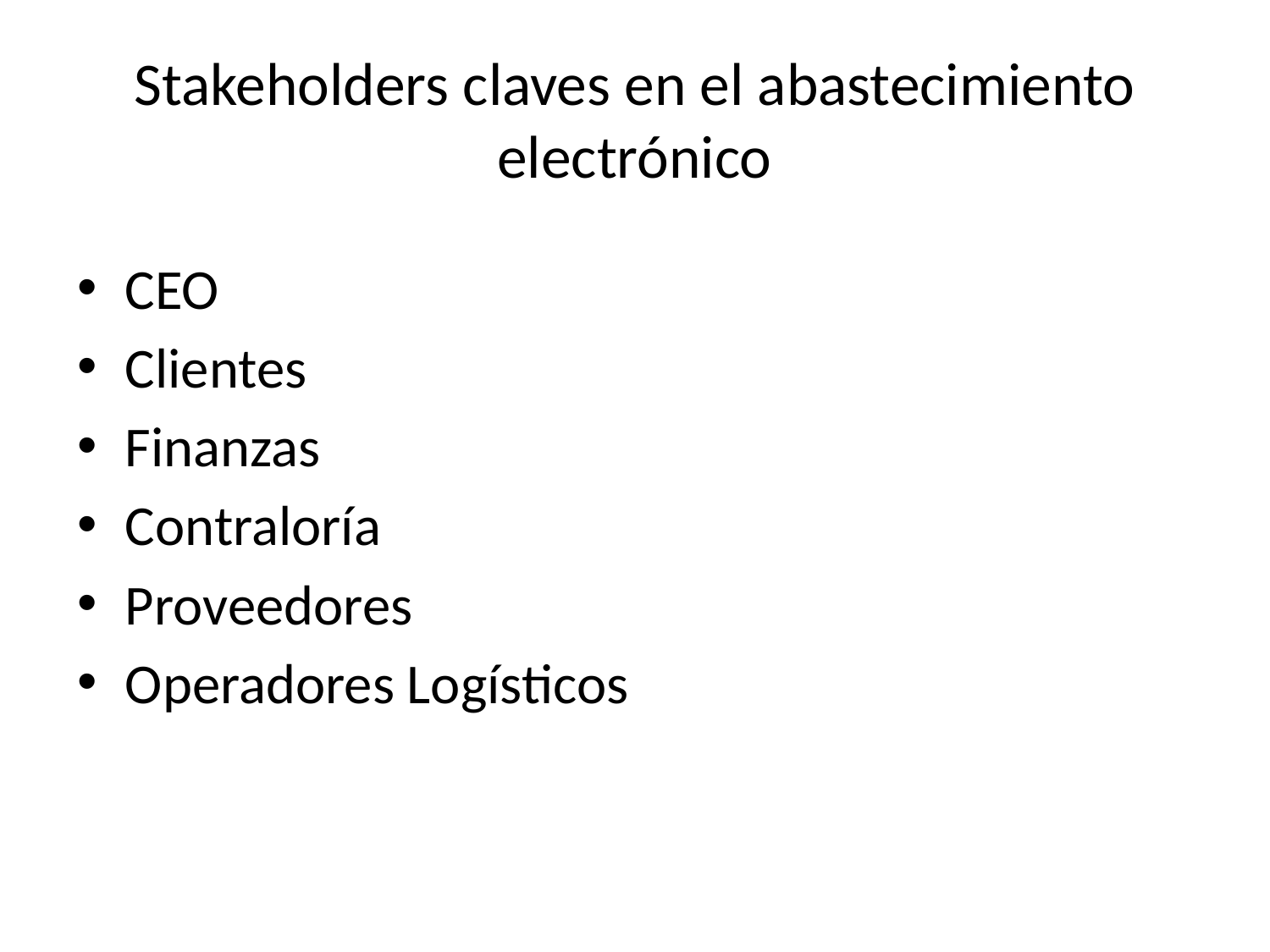

# Stakeholders claves en el abastecimiento electrónico
CEO
Clientes
Finanzas
Contraloría
Proveedores
Operadores Logísticos